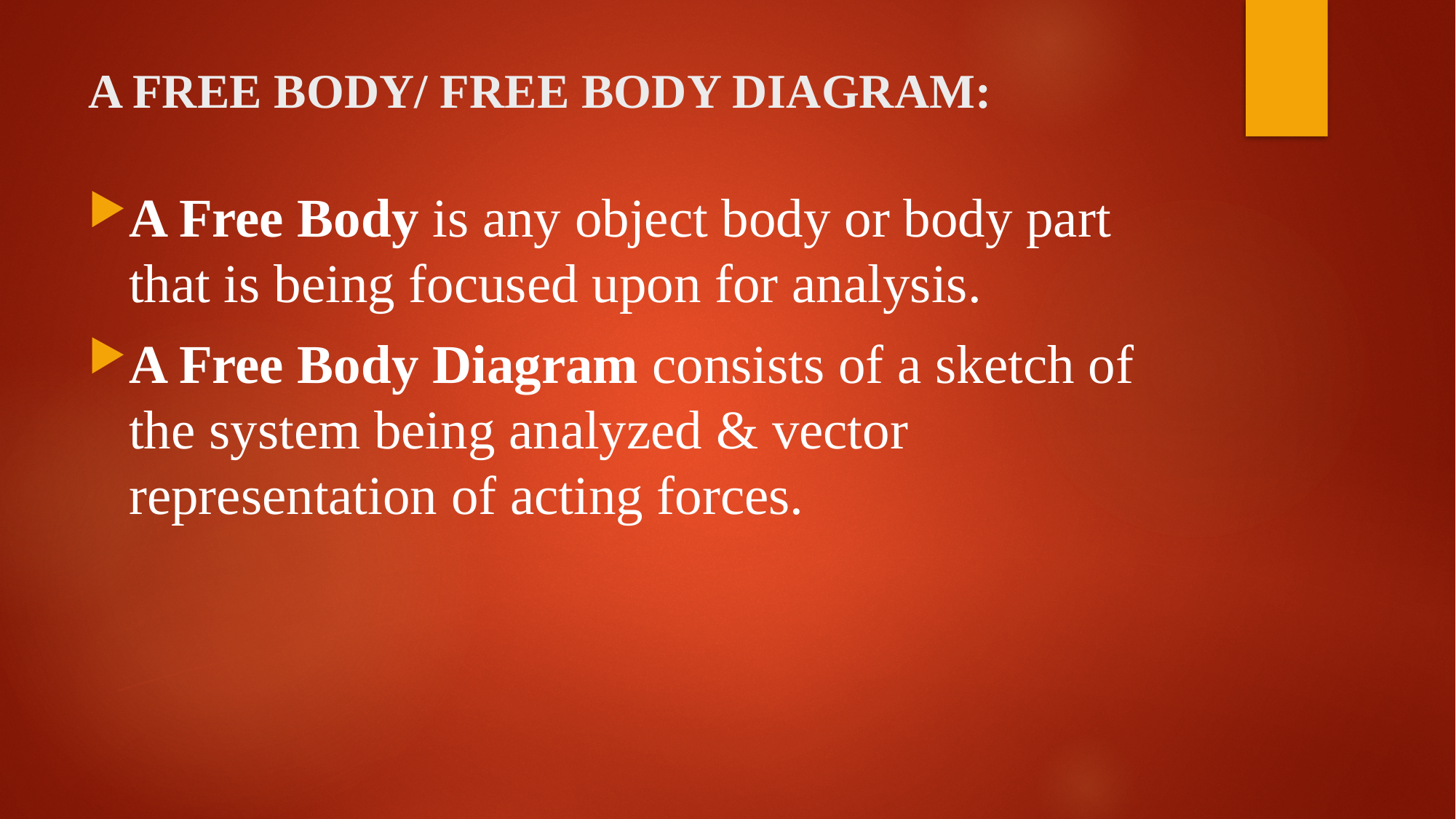

# A FREE BODY/ FREE BODY DIAGRAM:
A Free Body is any object body or body part that is being focused upon for analysis.
A Free Body Diagram consists of a sketch of the system being analyzed & vector representation of acting forces.